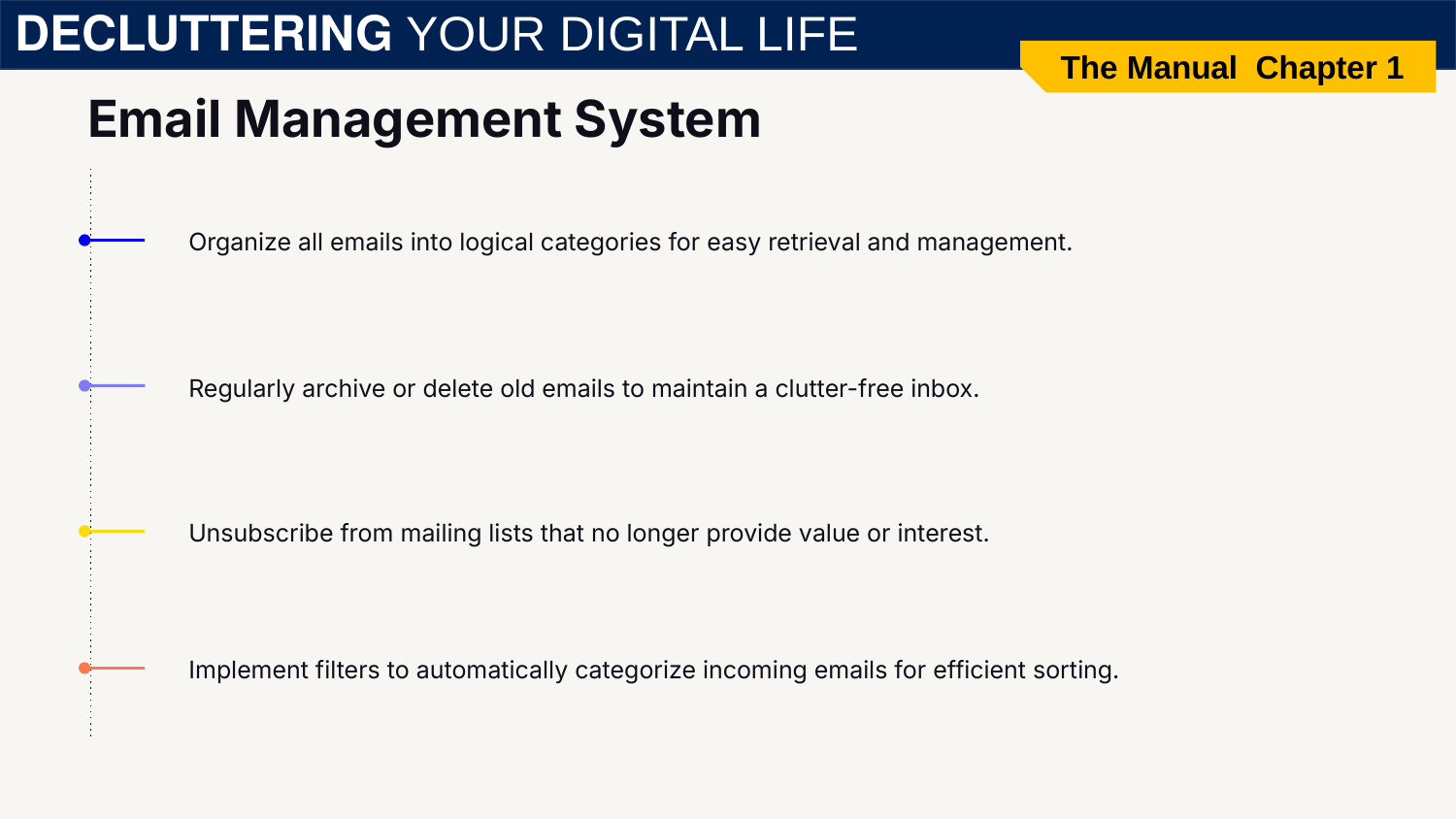

DECLUTTERING YOUR DIGITAL LIFE
The Manual  Chapter 1

# Email Management System
Organize all emails into logical categories for easy retrieval and management.
Regularly archive or delete old emails to maintain a clutter-free inbox.
Unsubscribe from mailing lists that no longer provide value or interest.
Implement filters to automatically categorize incoming emails for efficient sorting.